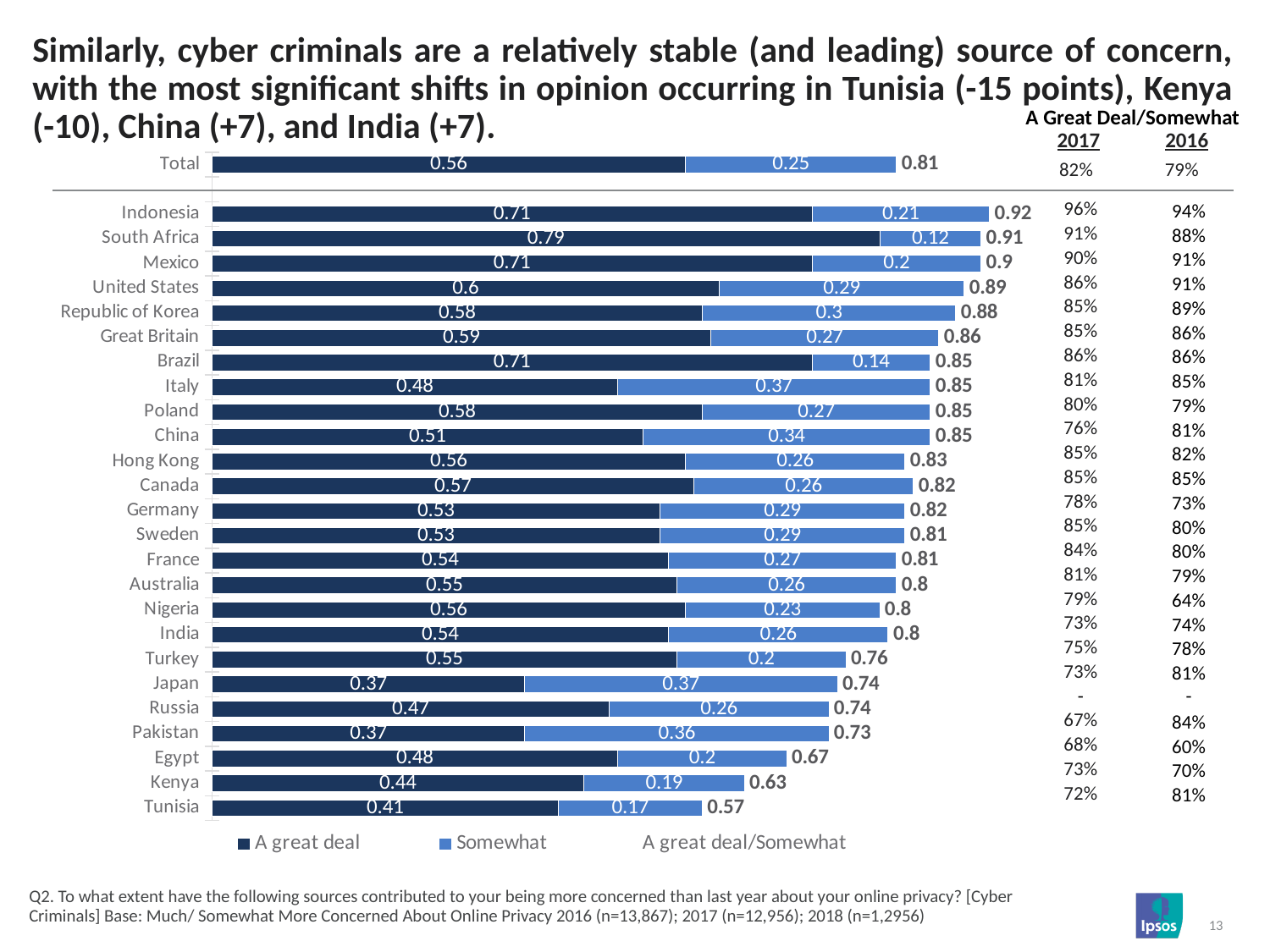

# Similarly, cyber criminals are a relatively stable (and leading) source of concern, with the most significant shifts in opinion occurring in Tunisia (-15 points), Kenya (-10), China (+7), and India (+7).
| A Great Deal/Somewhat |  |
| --- | --- |
| 2017 | 2016 |

### Chart

| Category | A great deal | Somewhat | A great deal/Somewhat |
|---|---|---|---|
| Total | 0.56 | 0.25 | 0.81 |
|  | None | None | None |
| Indonesia | 0.71 | 0.21 | 0.92 |
| South Africa | 0.79 | 0.12 | 0.91 |
| Mexico | 0.71 | 0.2 | 0.9 |
| United States | 0.6 | 0.29 | 0.89 |
| Republic of Korea | 0.58 | 0.3 | 0.88 |
| Great Britain | 0.59 | 0.27 | 0.86 |
| Brazil | 0.71 | 0.14 | 0.85 |
| Italy | 0.48 | 0.37 | 0.85 |
| Poland | 0.58 | 0.27 | 0.85 |
| China | 0.51 | 0.34 | 0.85 |
| Hong Kong | 0.56 | 0.26 | 0.83 |
| Canada | 0.57 | 0.26 | 0.82 |
| Germany | 0.53 | 0.29 | 0.82 |
| Sweden | 0.53 | 0.29 | 0.81 |
| France | 0.54 | 0.27 | 0.81 |
| Australia | 0.55 | 0.26 | 0.8 |
| Nigeria | 0.56 | 0.23 | 0.8 |
| India | 0.54 | 0.26 | 0.8 |
| Turkey | 0.55 | 0.2 | 0.76 |
| Japan | 0.37 | 0.37 | 0.74 |
| Russia | 0.47 | 0.26 | 0.74 |
| Pakistan | 0.37 | 0.36 | 0.73 |
| Egypt | 0.48 | 0.2 | 0.67 |
| Kenya | 0.44 | 0.19 | 0.63 |
| Tunisia | 0.41 | 0.17 | 0.57 |
82%
79%
| 96% | 94% |
| --- | --- |
| 91% | 88% |
| 90% | 91% |
| 86% | 91% |
| 85% | 89% |
| 85% | 86% |
| 86% | 86% |
| 81% | 85% |
| 80% | 79% |
| 76% | 81% |
| 85% | 82% |
| 85% | 85% |
| 78% | 73% |
| 85% | 80% |
| 84% | 80% |
| 81% | 79% |
| 79% | 64% |
| 73% | 74% |
| 75% | 78% |
| 73% | 81% |
| - | - |
| 67% | 84% |
| 68% | 60% |
| 73% | 70% |
| 72% | 81% |
Q2. To what extent have the following sources contributed to your being more concerned than last year about your online privacy? [Cyber Criminals] Base: Much/ Somewhat More Concerned About Online Privacy 2016 (n=13,867); 2017 (n=12,956); 2018 (n=1,2956)